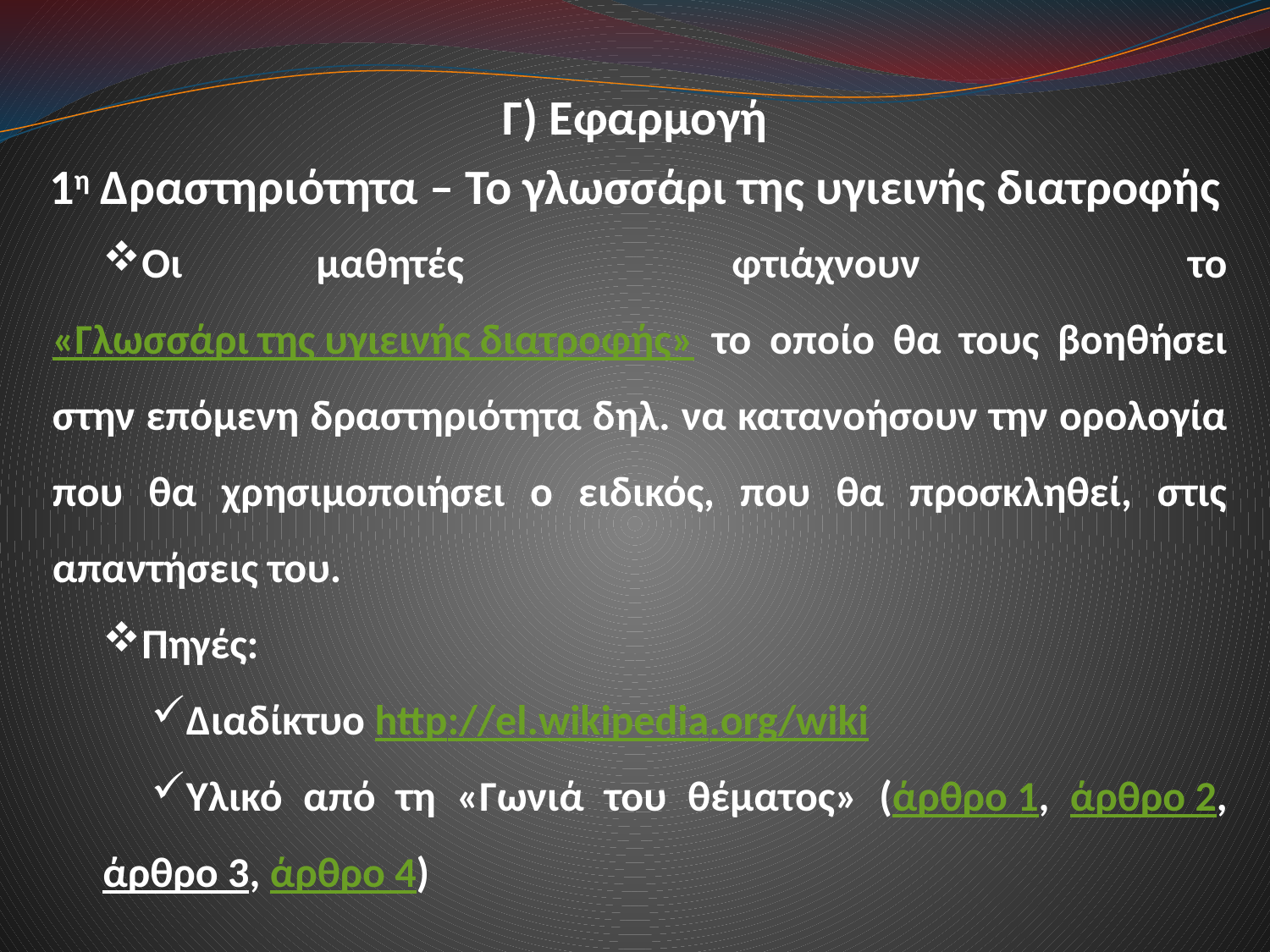

Γ) Εφαρμογή
1η Δραστηριότητα – Το γλωσσάρι της υγιεινής διατροφής
Οι μαθητές  φτιάχνουν  το «Γλωσσάρι της υγιεινής διατροφής» το οποίο θα τους βοηθήσει στην επόμενη δραστηριότητα δηλ. να κατανοήσουν την ορολογία που θα χρησιμοποιήσει ο ειδικός, που θα προσκληθεί, στις απαντήσεις του.
Πηγές:
Διαδίκτυο http://el.wikipedia.org/wiki
Υλικό από τη «Γωνιά του θέματος» (άρθρο 1, άρθρο 2, άρθρο 3, άρθρο 4)